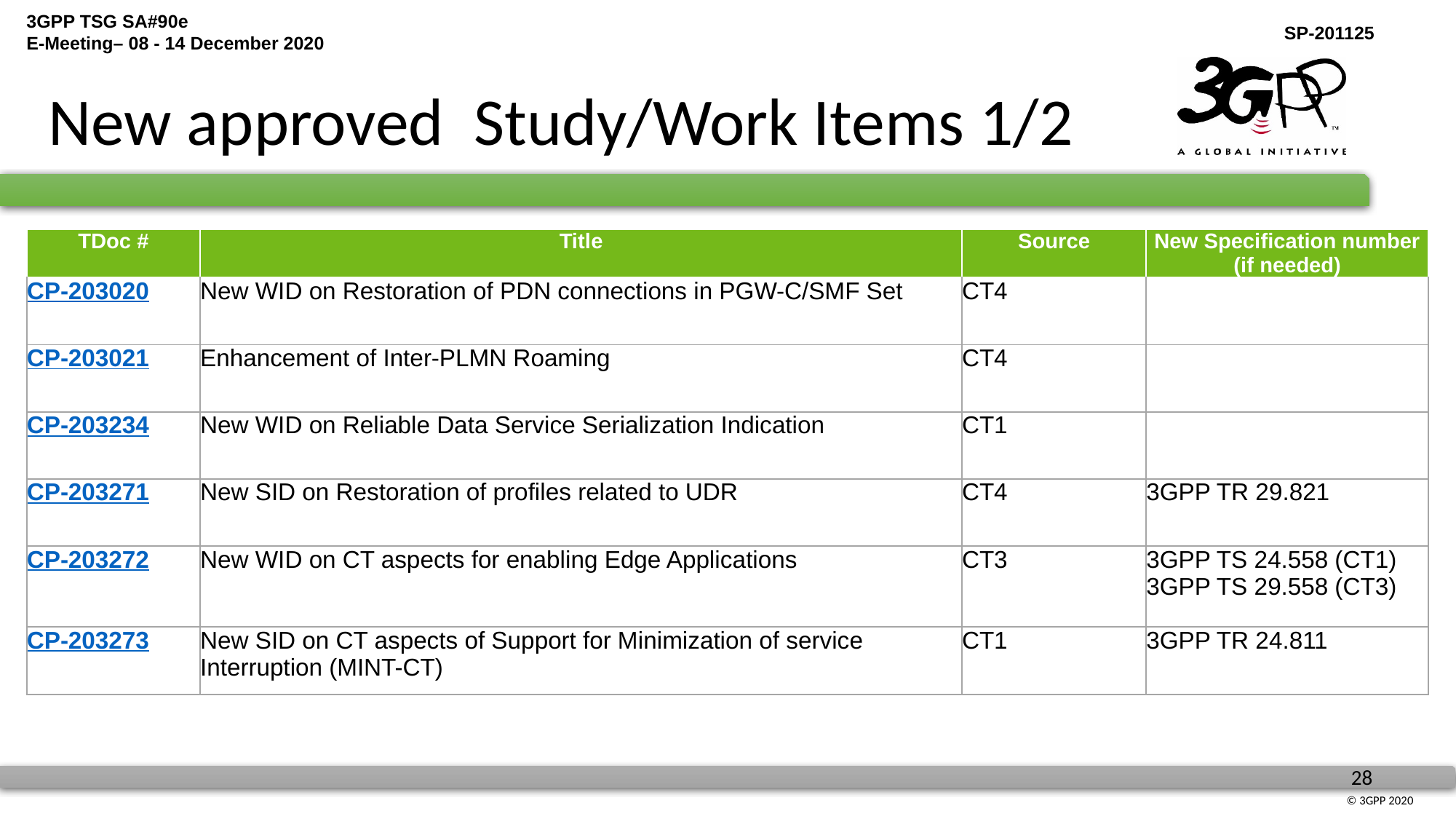

# New approved  Study/Work Items 1/2
| TDoc # | Title | Source | New Specification number (if needed) |
| --- | --- | --- | --- |
| CP-203020 | New WID on Restoration of PDN connections in PGW-C/SMF Set | CT4 |  |
| CP-203021 | Enhancement of Inter-PLMN Roaming | CT4 |  |
| CP-203234 | New WID on Reliable Data Service Serialization Indication | CT1 |  |
| CP-203271 | New SID on Restoration of profiles related to UDR | CT4 | 3GPP TR 29.821 |
| CP-203272 | New WID on CT aspects for enabling Edge Applications | CT3 | 3GPP TS 24.558 (CT1) 3GPP TS 29.558 (CT3) |
| CP-203273 | New SID on CT aspects of Support for Minimization of service Interruption (MINT-CT) | CT1 | 3GPP TR 24.811 |